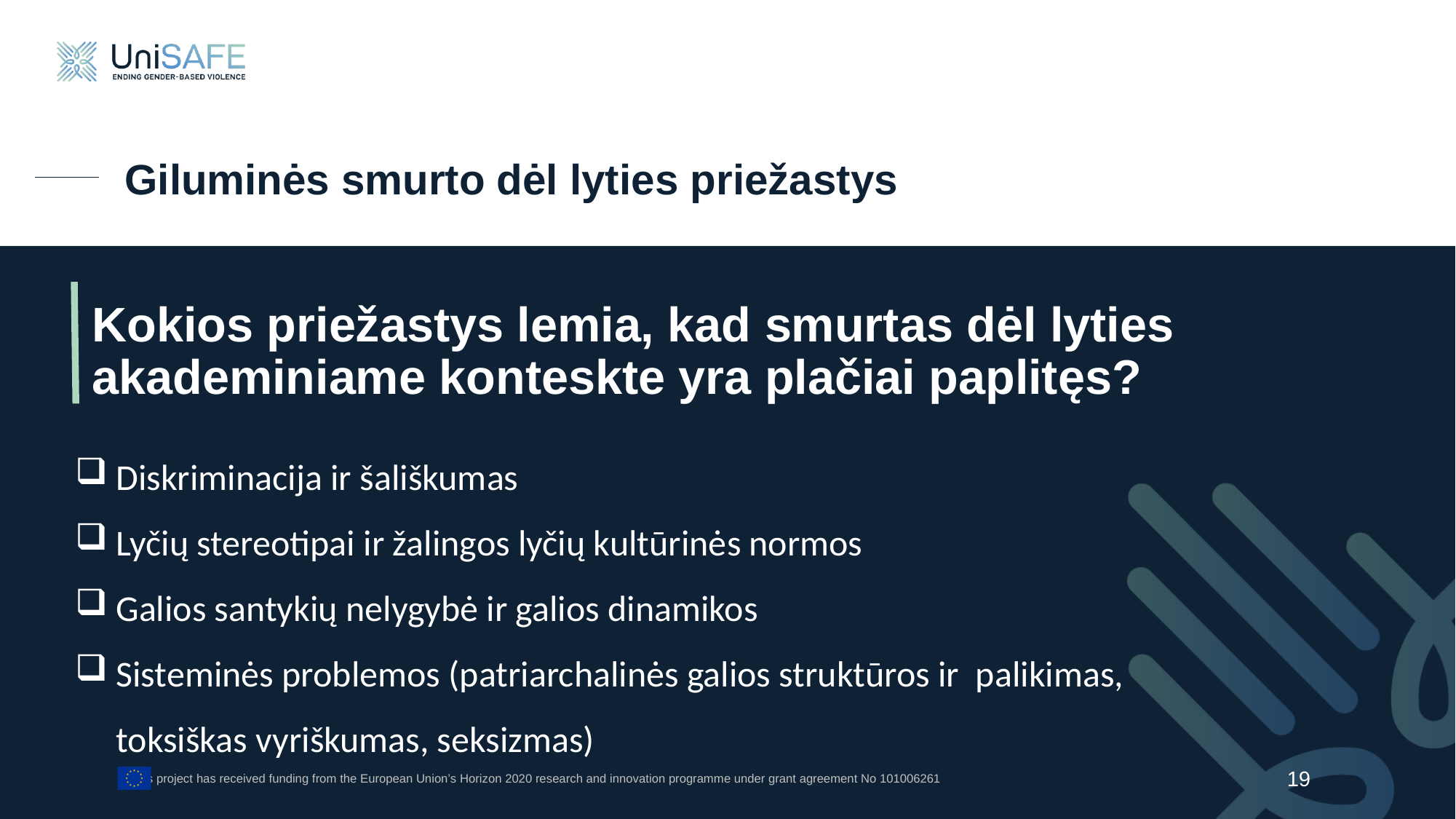

# Giluminės smurto dėl lyties priežastys
Kokios priežastys lemia, kad smurtas dėl lyties akademiniame konteskte yra plačiai paplitęs?
Diskriminacija ir šališkumas
Lyčių stereotipai ir žalingos lyčių kultūrinės normos
Galios santykių nelygybė ir galios dinamikos
Sisteminės problemos (patriarchalinės galios struktūros ir  palikimas, toksiškas vyriškumas, seksizmas)